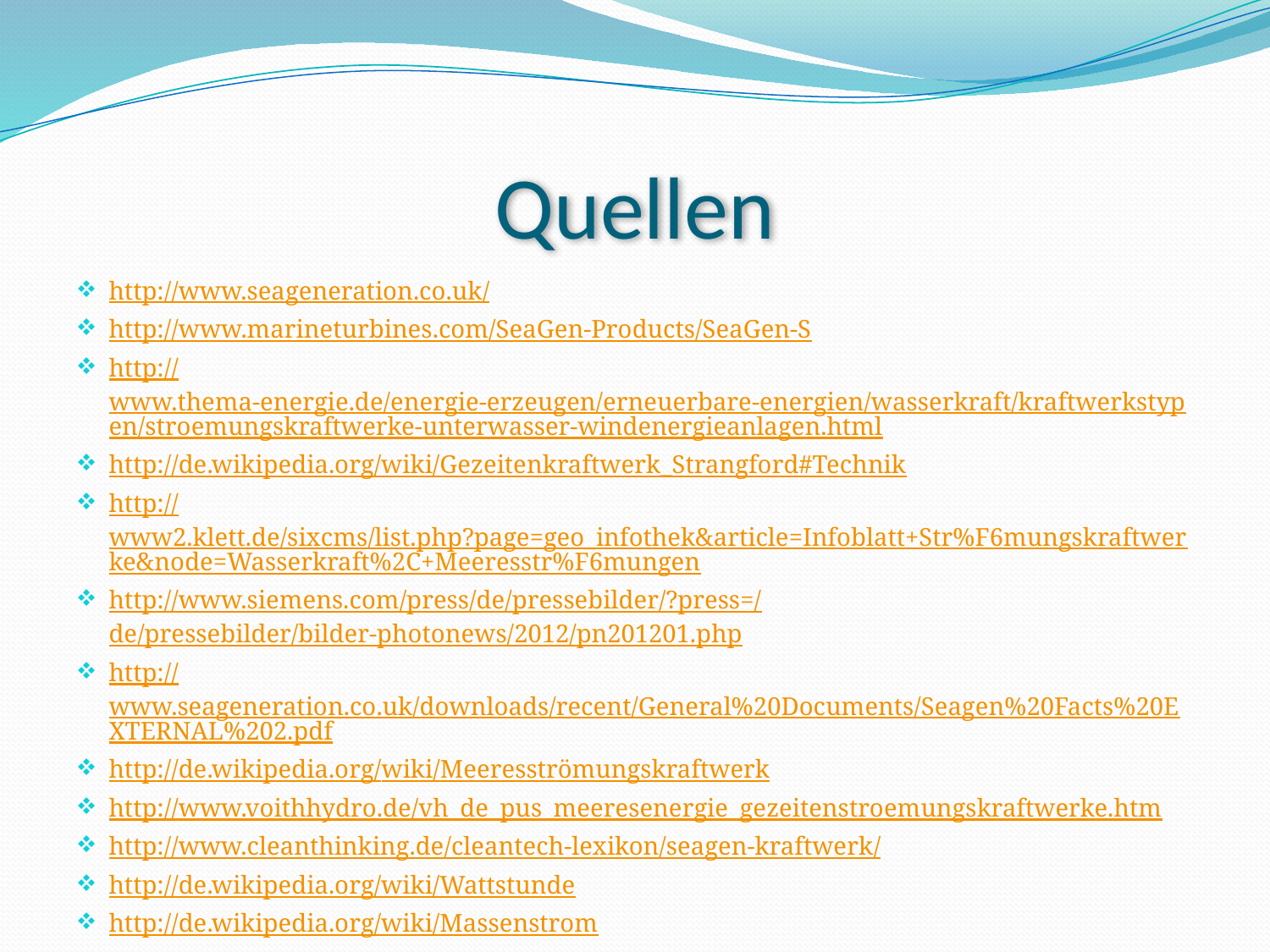

# Quellen
http://www.seageneration.co.uk/
http://www.marineturbines.com/SeaGen-Products/SeaGen-S
http://www.thema-energie.de/energie-erzeugen/erneuerbare-energien/wasserkraft/kraftwerkstypen/stroemungskraftwerke-unterwasser-windenergieanlagen.html
http://de.wikipedia.org/wiki/Gezeitenkraftwerk_Strangford#Technik
http://www2.klett.de/sixcms/list.php?page=geo_infothek&article=Infoblatt+Str%F6mungskraftwerke&node=Wasserkraft%2C+Meeresstr%F6mungen
http://www.siemens.com/press/de/pressebilder/?press=/de/pressebilder/bilder-photonews/2012/pn201201.php
http://www.seageneration.co.uk/downloads/recent/General%20Documents/Seagen%20Facts%20EXTERNAL%202.pdf
http://de.wikipedia.org/wiki/Meeresströmungskraftwerk
http://www.voithhydro.de/vh_de_pus_meeresenergie_gezeitenstroemungskraftwerke.htm
http://www.cleanthinking.de/cleantech-lexikon/seagen-kraftwerk/
http://de.wikipedia.org/wiki/Wattstunde
http://de.wikipedia.org/wiki/Massenstrom